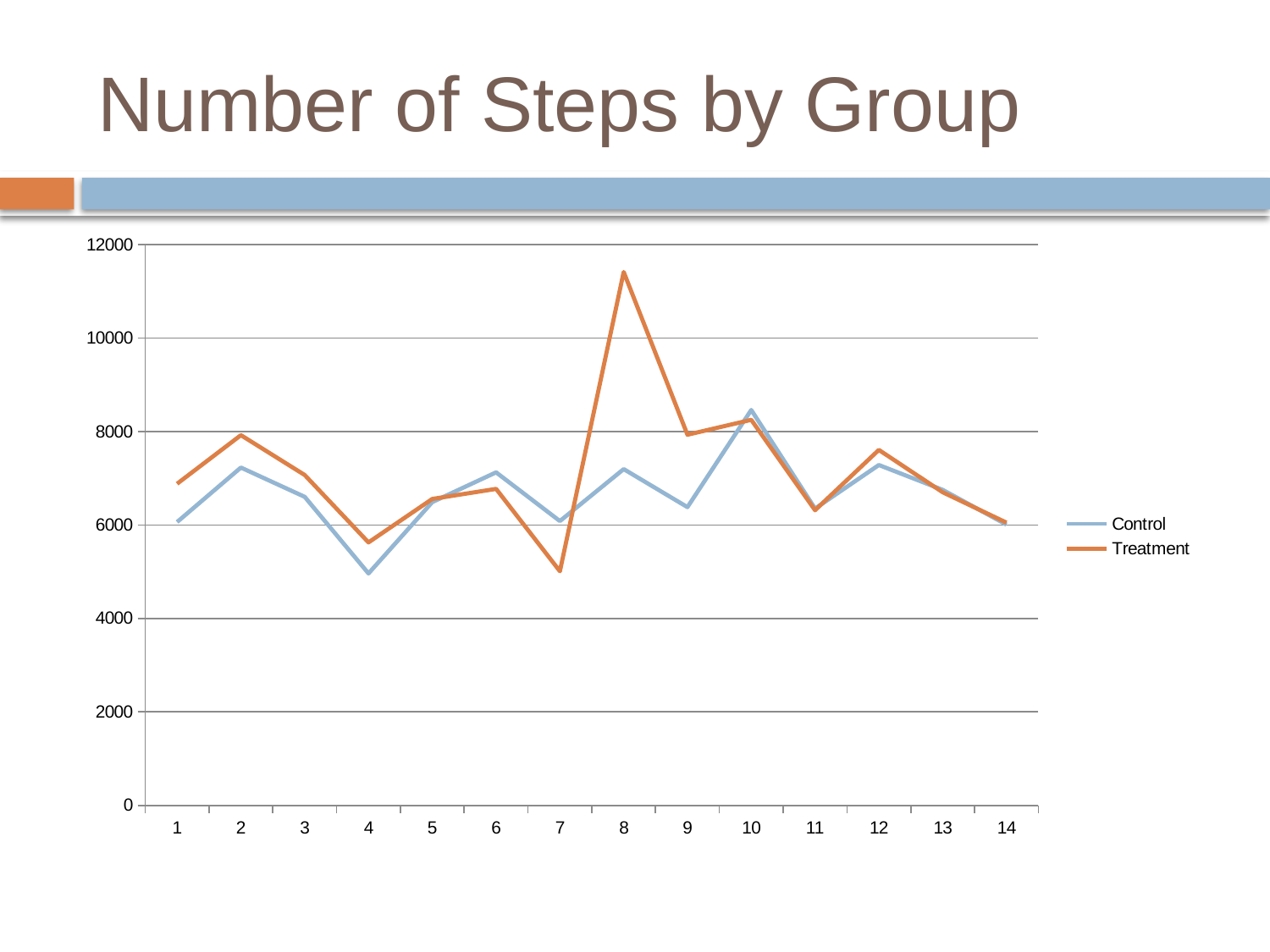

# Number of Steps by Group

### Chart

| Category | Control | Treatment |
|---|---|---|